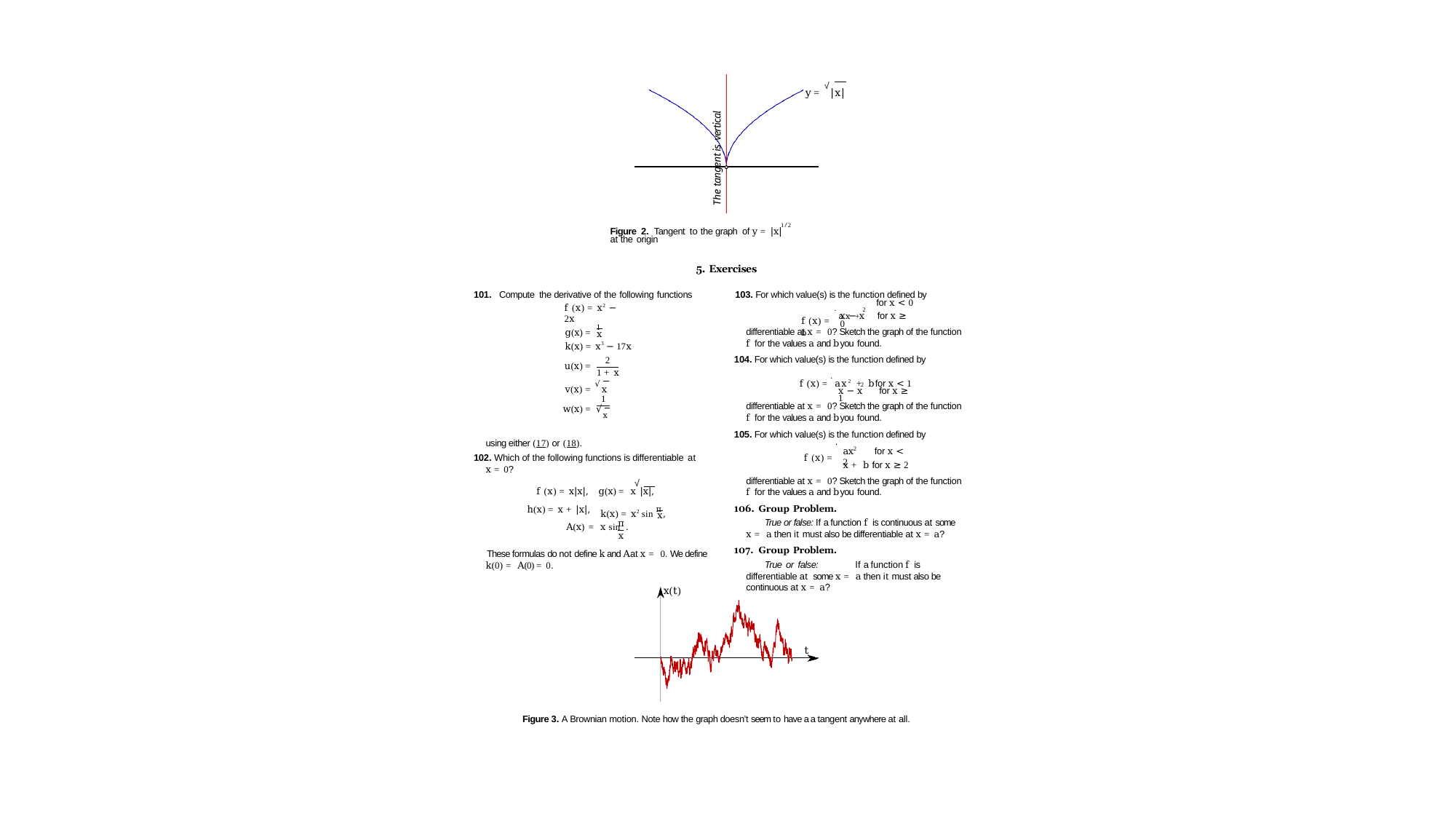

6

y = √|x|

The tangent is vertical

1/2
Figure  2.  Tangent  to the graph  of y = |x|	at the origin

5. Exercises

101.   Compute  the derivative of the following functions	103. For which value(s) is the function defined by
for x < 0
f (x) = x2 − 2x
f (x) = .ax + b
2
x − x	for x ≥ 0
g(x) = 1
differentiable at x = 0? Sketch the graph of the function
f for the values a and b you found.
104. For which value(s) is the function defined by
x
k(x) = x3 − 17x

2
u(x) =
1 + x

.ax2 + b for x < 1
f (x) =
v(x) = √x

2
x − x	for x ≥ 1
1
w(x) = √x

using either (17) or (18).
differentiable at x = 0? Sketch the graph of the function
f for the values a and b you found.
105. For which value(s) is the function defined by

.
2
ax	for x < 2
f (x) =
102. Which of the following functions is differentiable at
x = 0?
x + b for x ≥ 2
differentiable at x = 0? Sketch the graph of the function
f for the values a and b you found.
Group Problem.
True or false: If a function f is continuous at some
x = a then it must also be differentiable at x = a?
Group Problem.
True or false:	If a function f is differentiable at  some x = a then it must also be continuous at x = a?
√
f (x) = x|x|,
h(x) = x + |x|,
g(x) = x |x|,

k(x) = x2 sin π ,
x

π
A(x)  = x sin .
x
These formulas do not define k and A at x = 0. We define
k(0) = A(0) = 0.

x(t)

t

Figure 3. A Brownian motion. Note how the graph doesn’t seem to have a a tangent anywhere at all.